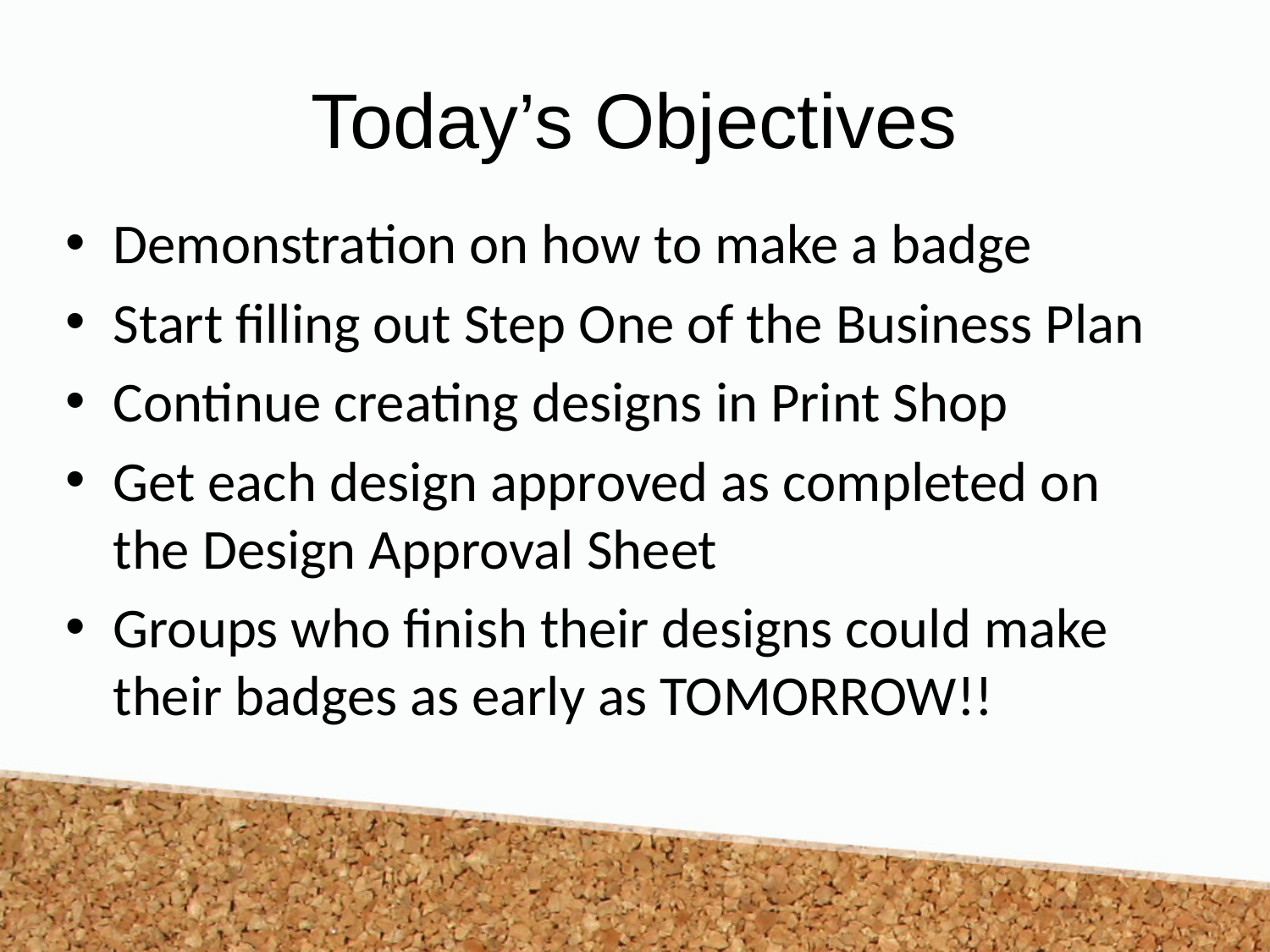

# Today’s Objectives
Demonstration on how to make a badge
Start filling out Step One of the Business Plan
Continue creating designs in Print Shop
Get each design approved as completed on the Design Approval Sheet
Groups who finish their designs could make their badges as early as TOMORROW!!